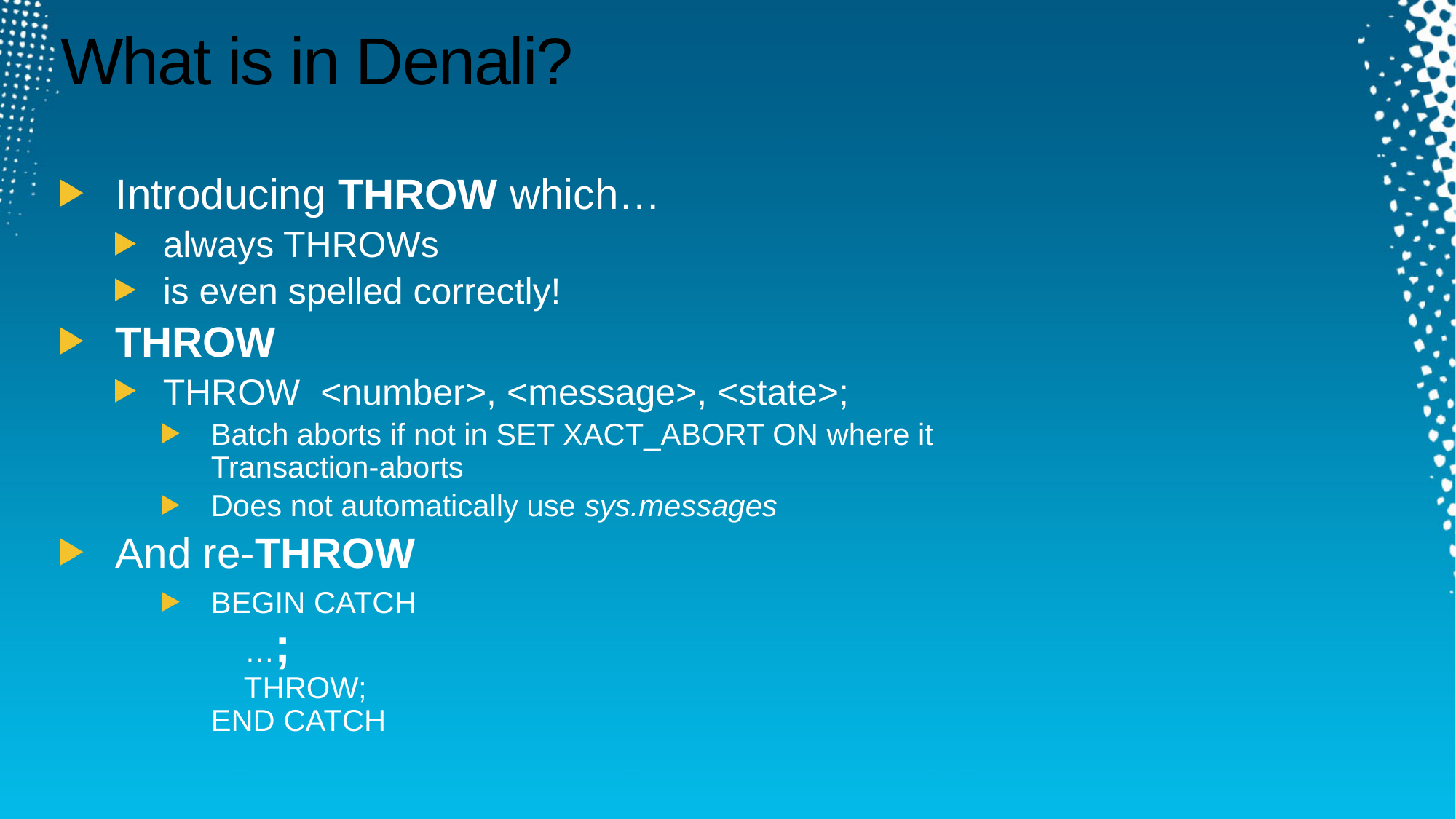

# What is in Denali?
Introducing THROW which…
always THROWs
is even spelled correctly!
THROW
THROW  <number>, <message>, <state>;
Batch aborts if not in SET XACT_ABORT ON where it
Transaction-aborts
Does not automatically use sys.messages
And re-THROW
BEGIN CATCH
    …;
    THROW;
END CATCH